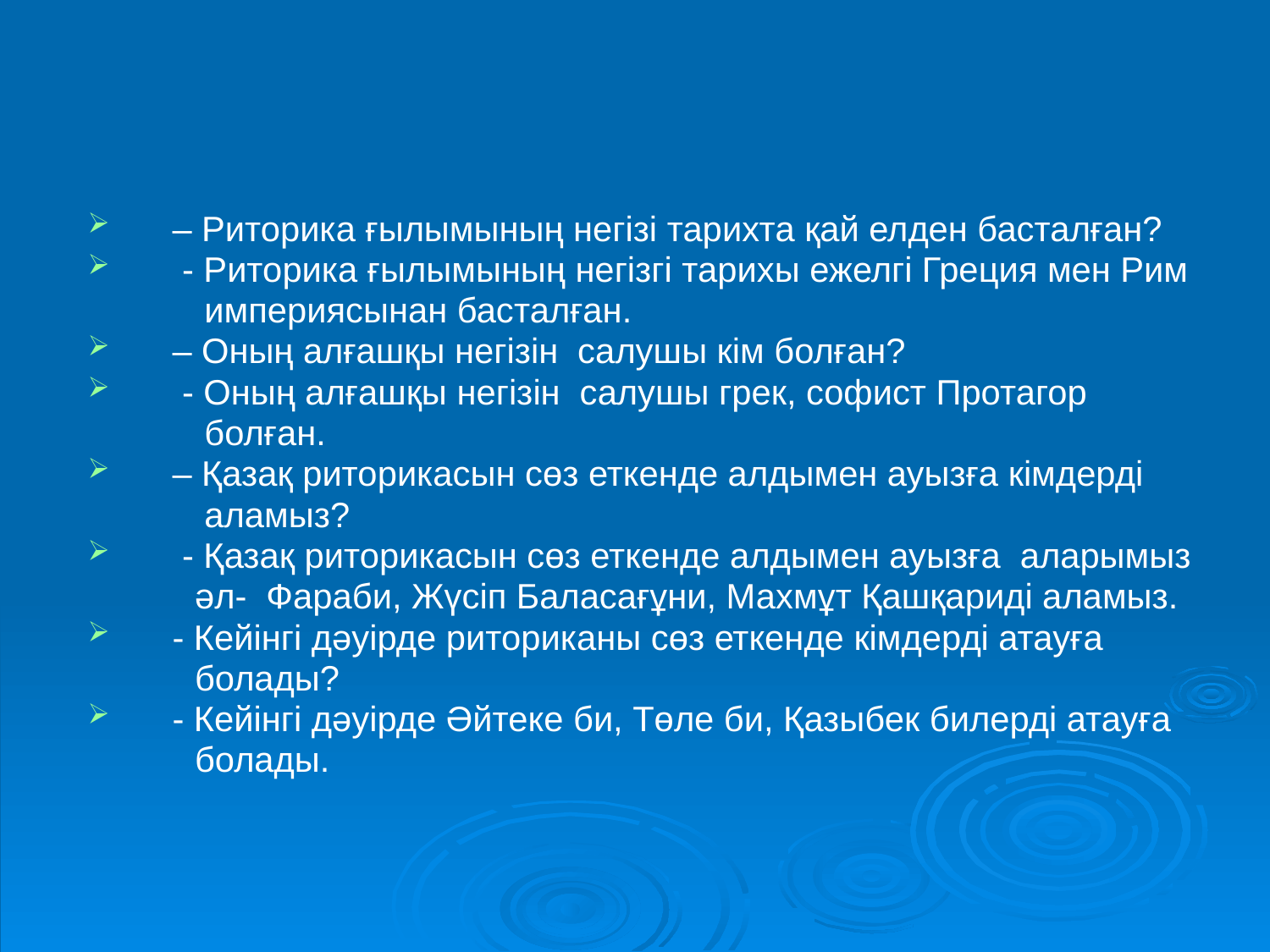

#
– Риторика ғылымының негізі тарихта қай елден басталған?
 - Риторика ғылымының негізгі тарихы ежелгі Греция мен Рим
            империясынан басталған.
– Оның алғашқы негізін  салушы кім болған?
 - Оның алғашқы негізін  салушы грек, софист Протагор
            болған.
– Қазақ риторикасын сөз еткенде алдымен ауызға кімдерді
            аламыз?
 - Қазақ риторикасын сөз еткенде алдымен ауызға  аларымыз
           әл-  Фараби, Жүсіп Баласағұни, Махмұт Қашқариді аламыз.
- Кейінгі дәуірде риториканы сөз еткенде кімдерді атауға
           болады?
- Кейінгі дәуірде Әйтеке би, Төле би, Қазыбек билерді атауға
           болады.